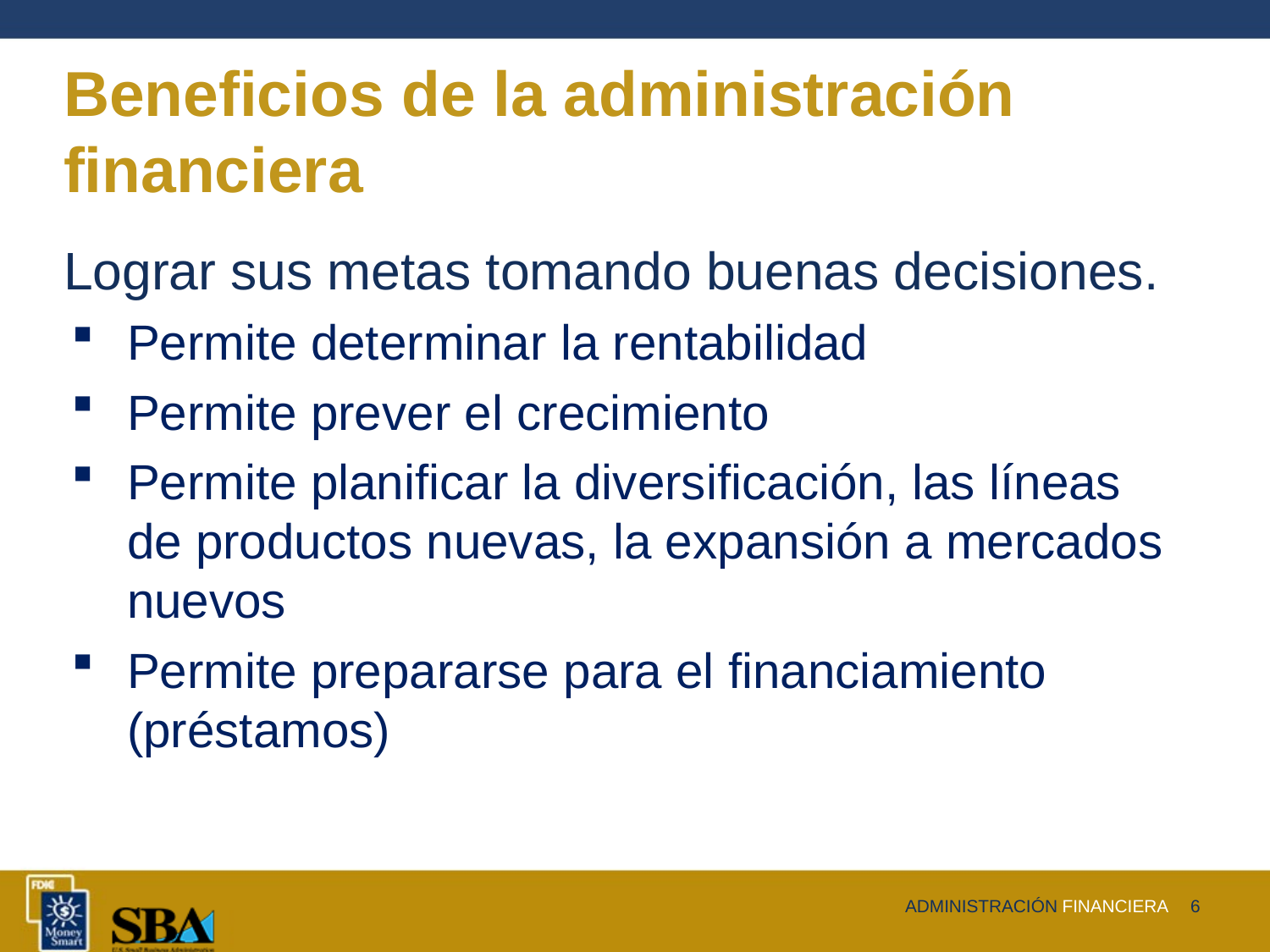

# Beneficios de la administración financiera
Lograr sus metas tomando buenas decisiones.
Permite determinar la rentabilidad
Permite prever el crecimiento
Permite planificar la diversificación, las líneas de productos nuevas, la expansión a mercados nuevos
Permite prepararse para el financiamiento (préstamos)